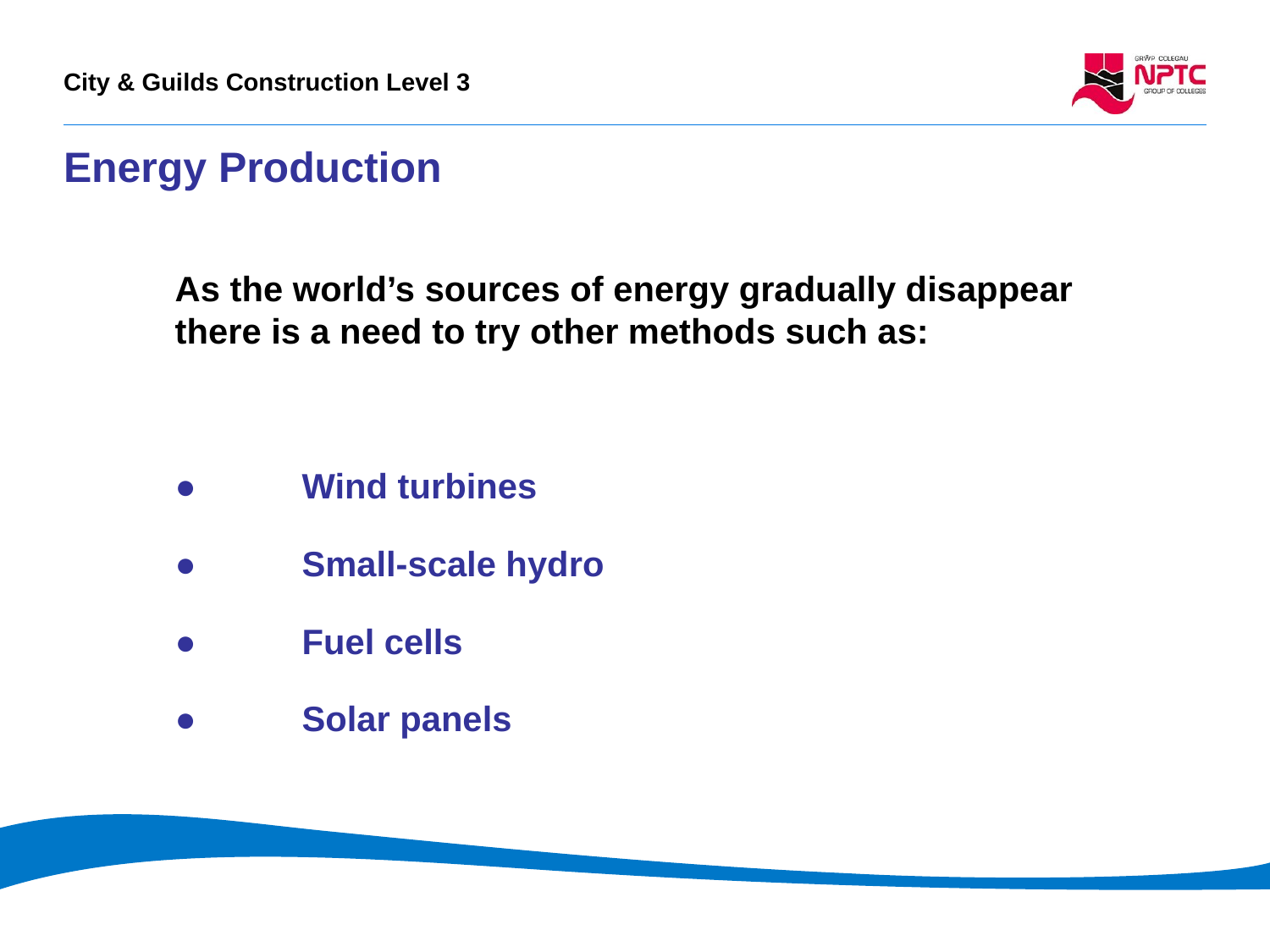

# Energy Production
As the world’s sources of energy gradually disappear there is a need to try other methods such as:

● 	Wind turbines
● 	Small-scale hydro
● 	Fuel cells
● 	Solar panels